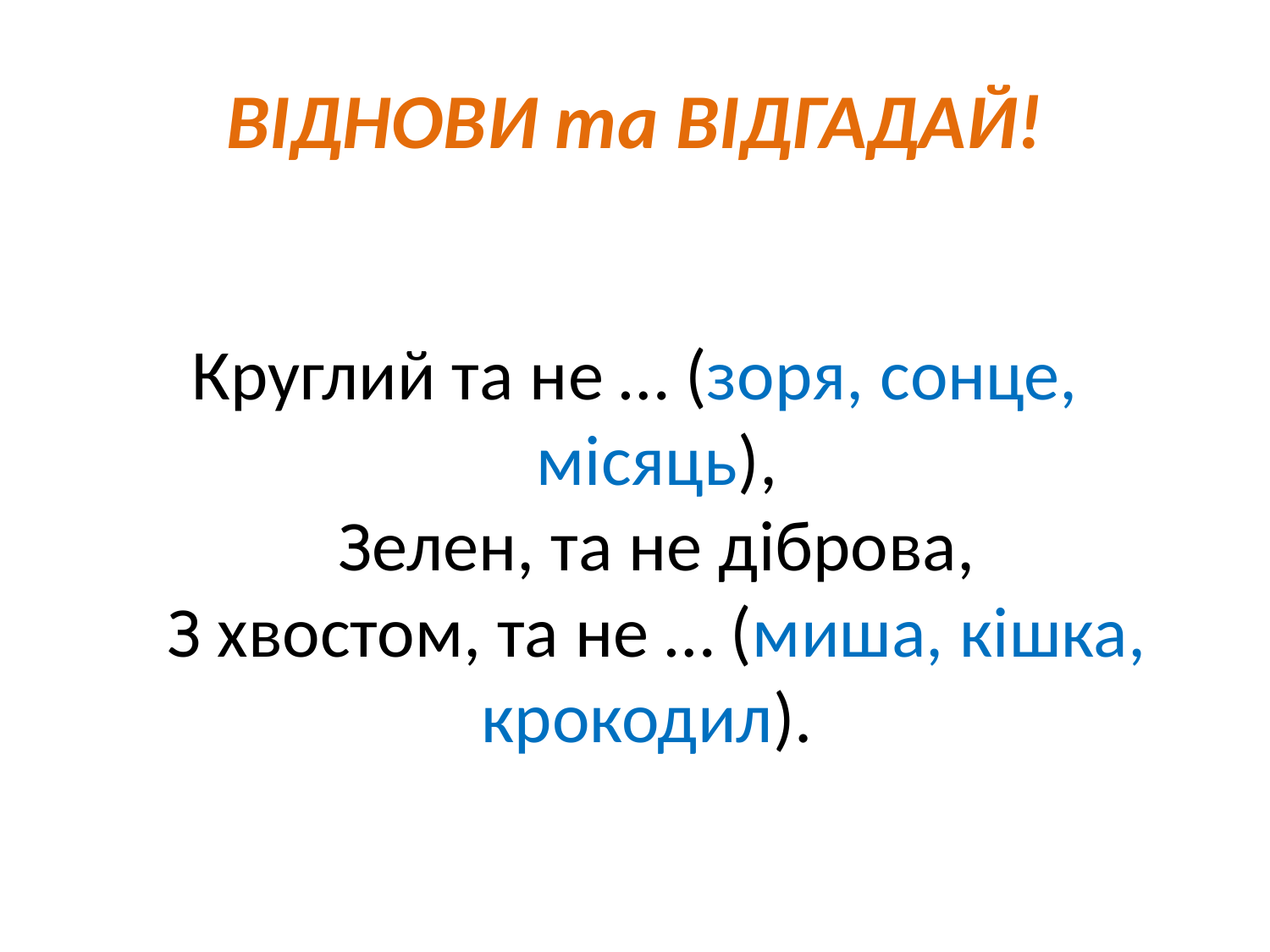

# ВІДНОВИ та ВІДГАДАЙ!

Круглий та не … (зоря, сонце, місяць),
Зелен, та не діброва,
З хвостом, та не … (миша, кішка, крокодил).